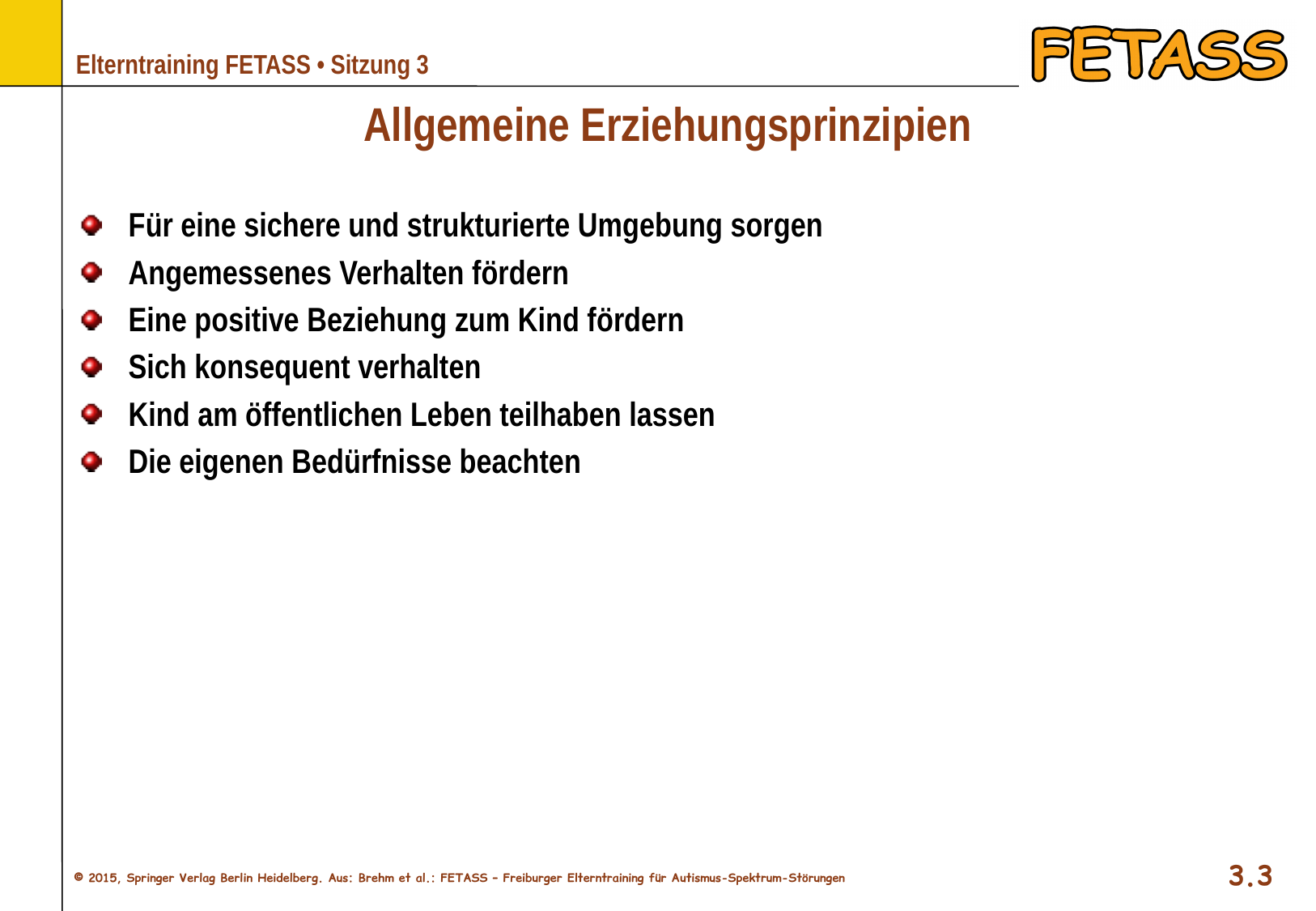

# Allgemeine Erziehungsprinzipien
Für eine sichere und strukturierte Umgebung sorgen
Angemessenes Verhalten fördern
Eine positive Beziehung zum Kind fördern
Sich konsequent verhalten
Kind am öffentlichen Leben teilhaben lassen
Die eigenen Bedürfnisse beachten